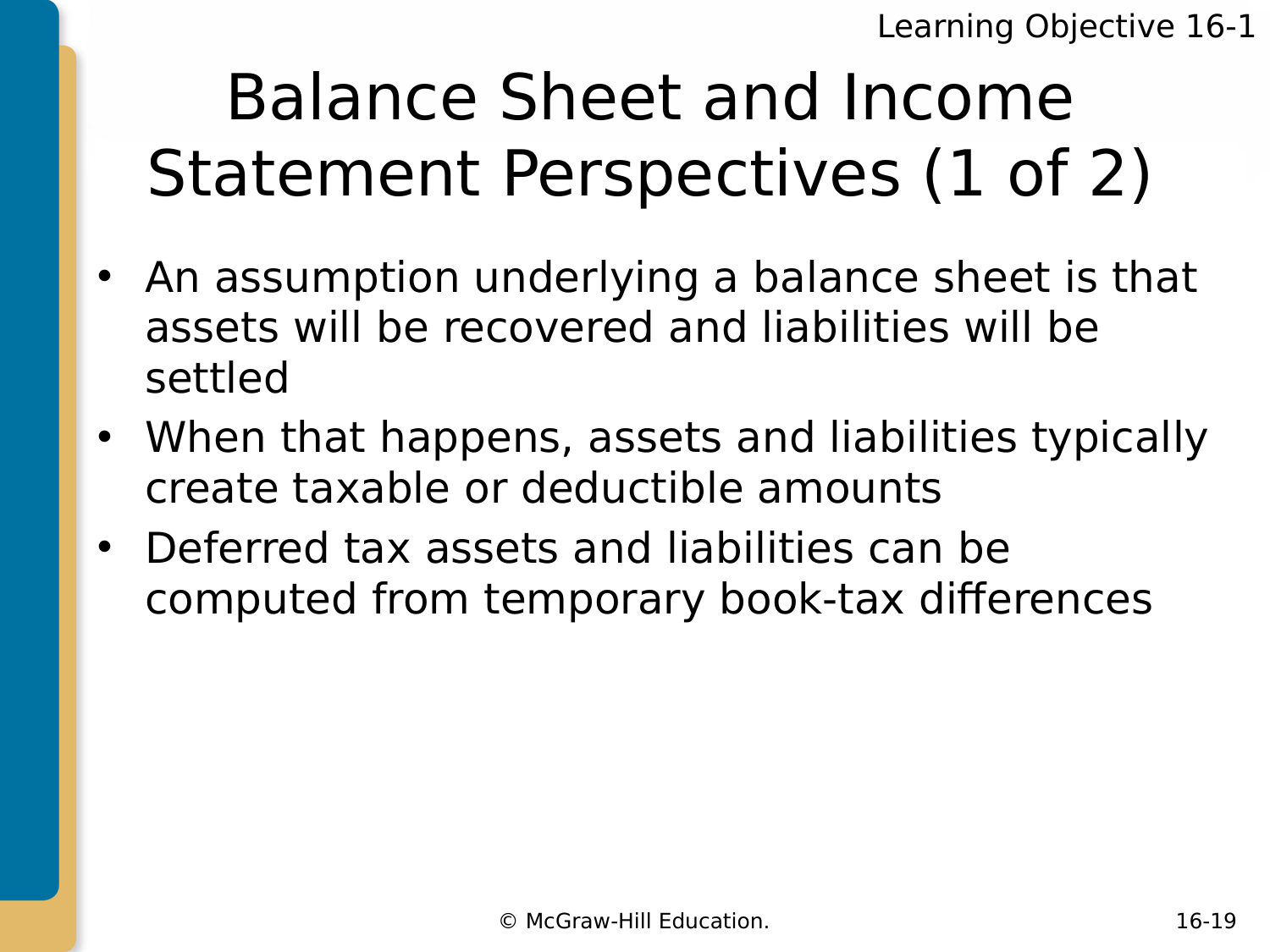

Learning Objective 16-1
# Balance Sheet and Income Statement Perspectives (1 of 2)
An assumption underlying a balance sheet is that assets will be recovered and liabilities will be settled
When that happens, assets and liabilities typically create taxable or deductible amounts
Deferred tax assets and liabilities can be computed from temporary book-tax differences